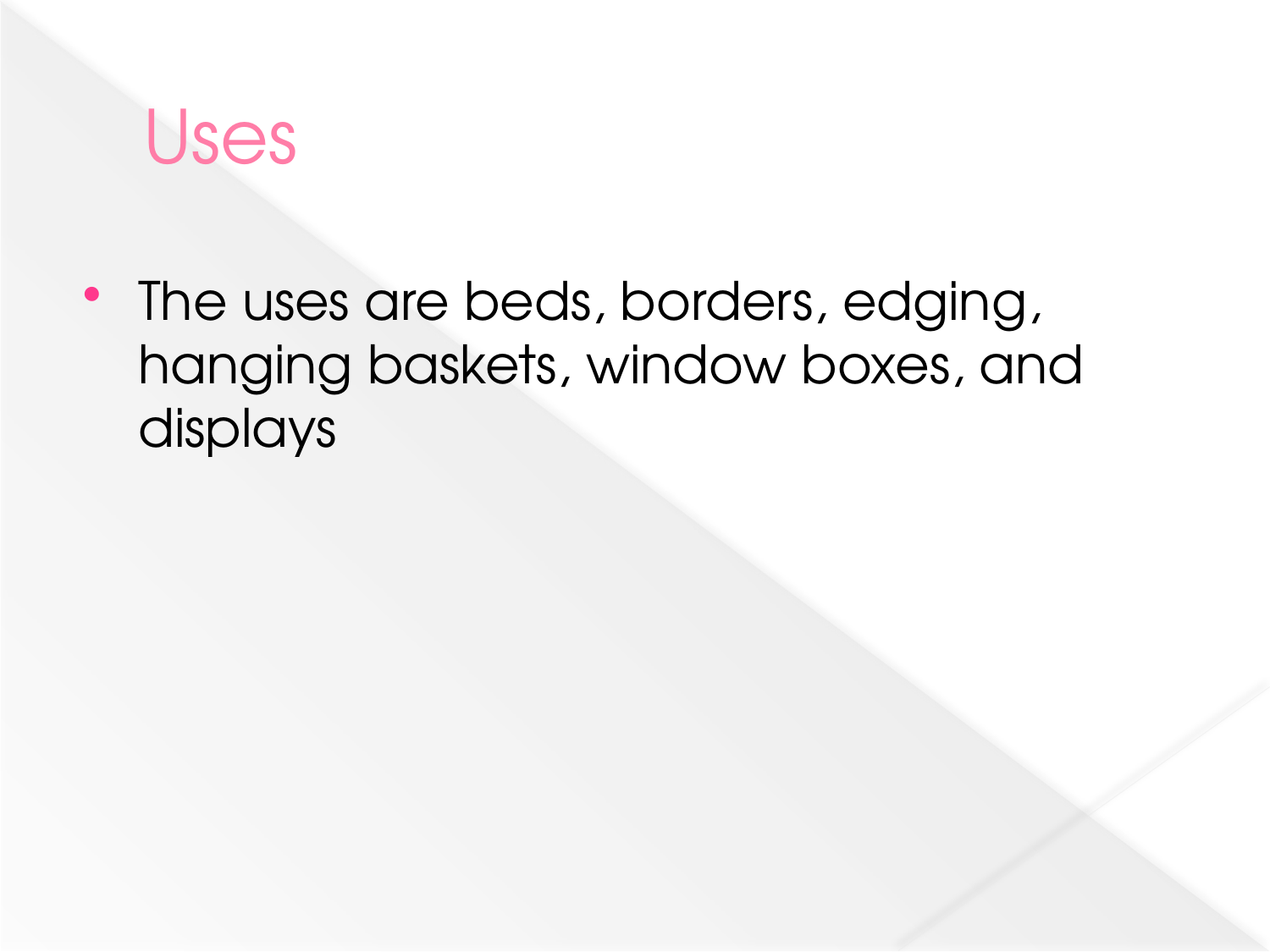

# Uses
The uses are beds, borders, edging, hanging baskets, window boxes, and displays